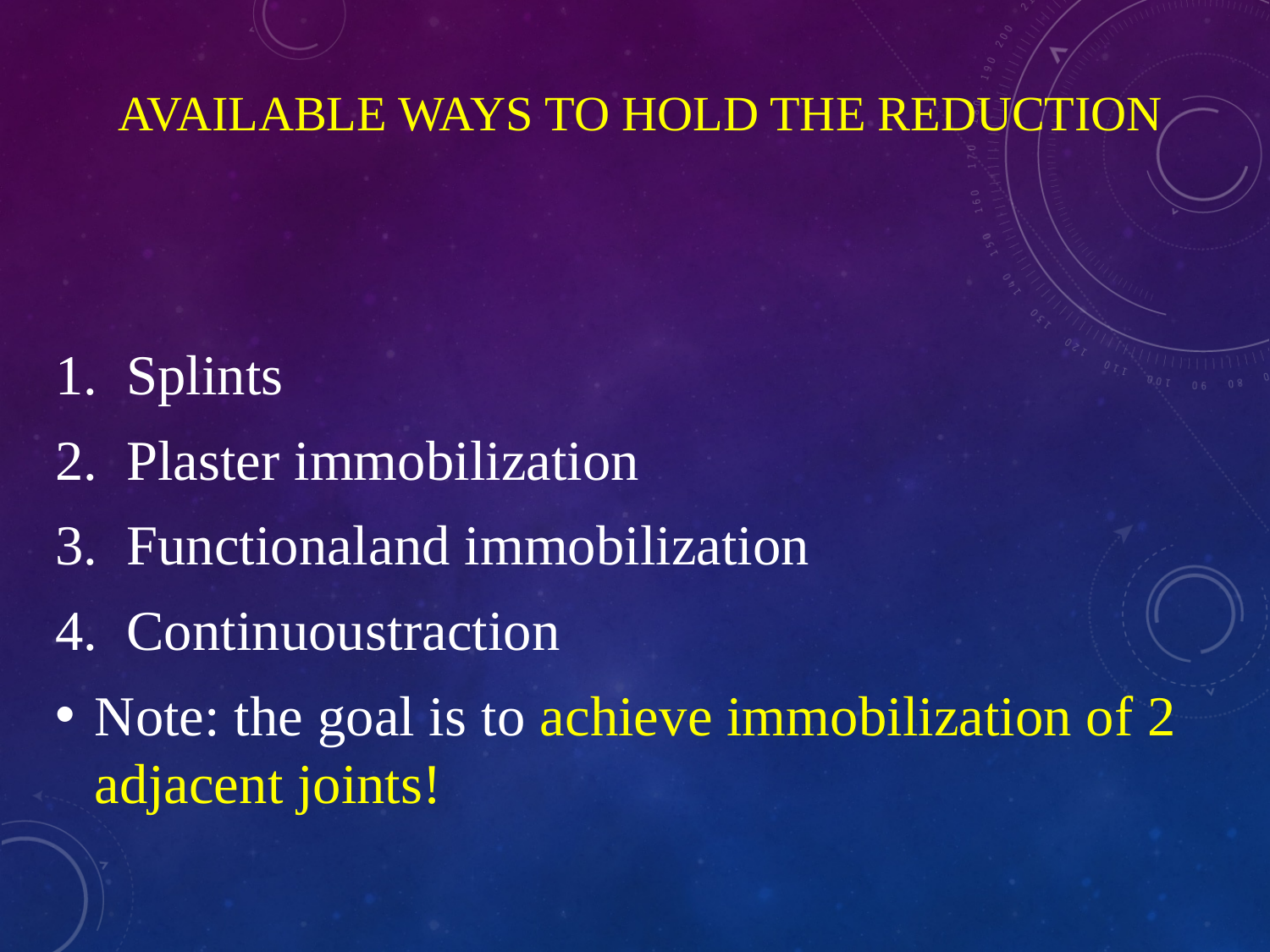

# Available ways to hold the reduction
Splints
Plaster immobilization
Functionaland immobilization
Continuoustraction
Note: the goal is to achieve immobilization of 2 adjacent joints!